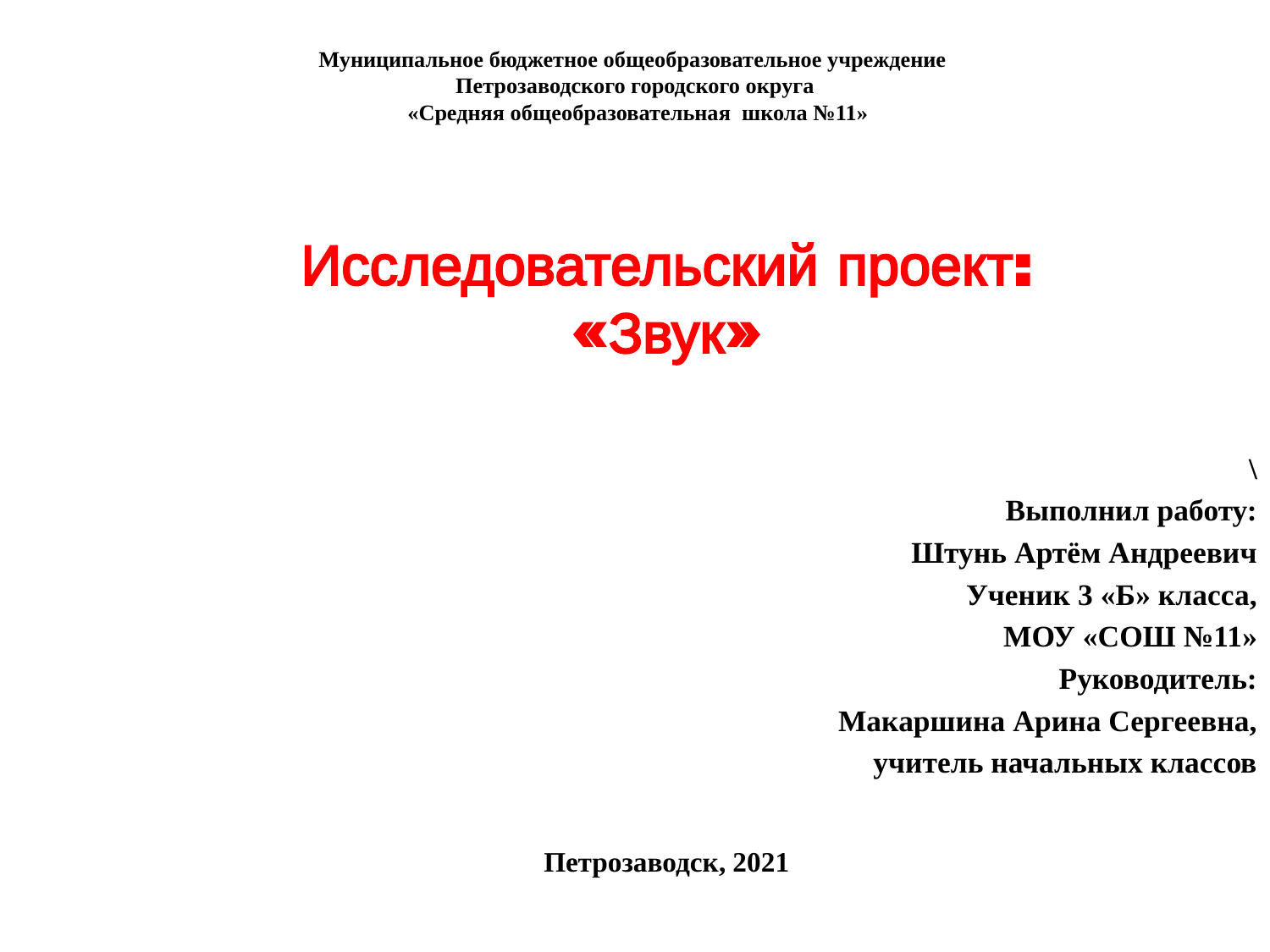

# Муниципальное бюджетное общеобразовательное учреждение Петрозаводского городского округа «Средняя общеобразовательная  школа №11»
Исследовательский проект:
«Звук»

\
Выполнил работу:
Штунь Артём Андреевич
Ученик 3 «Б» класса,
МОУ «СОШ №11»
Руководитель:
Макаршина Арина Сергеевна,
 учитель начальных классов

Петрозаводск, 2021